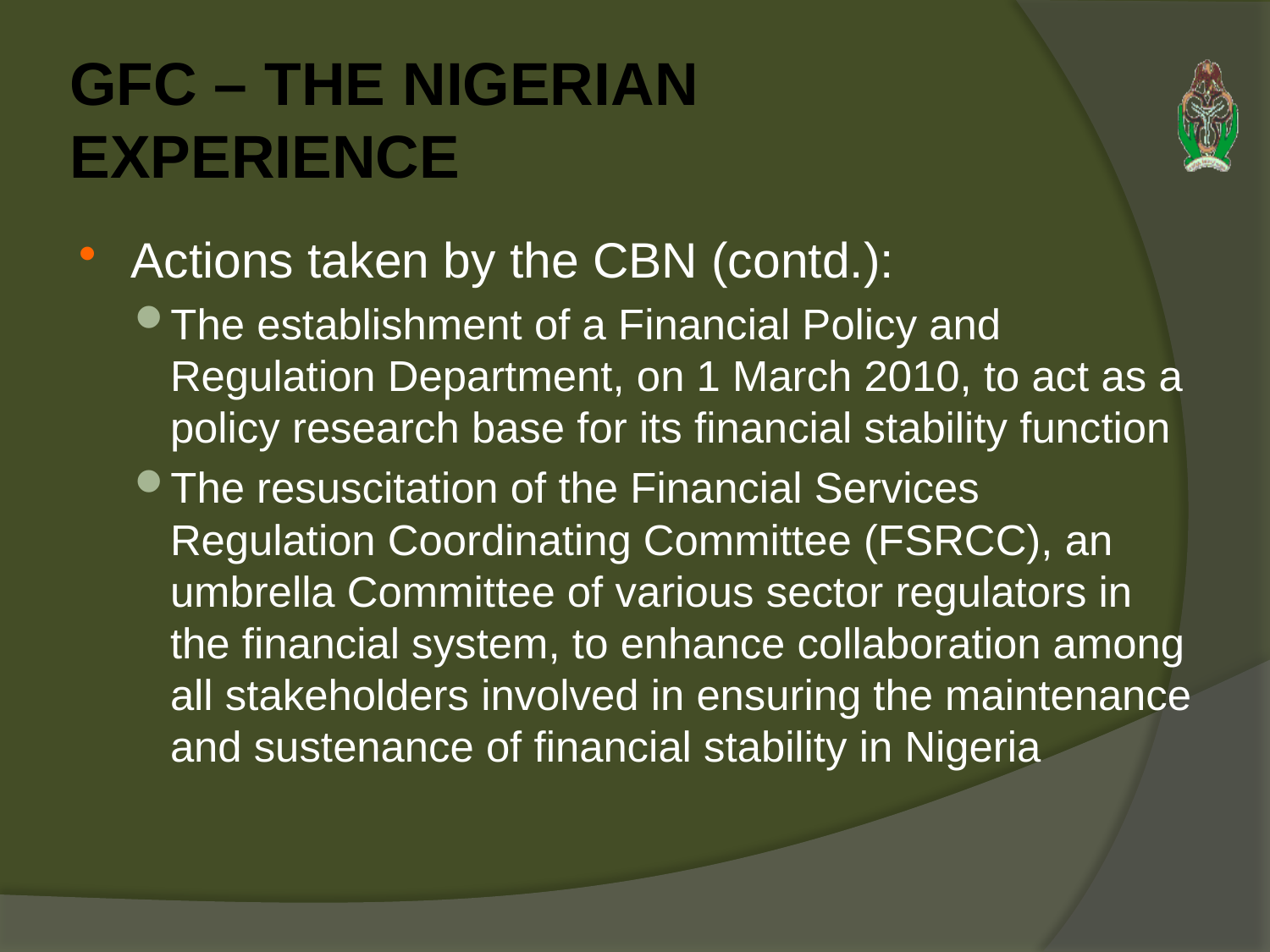

# GFC – THE NIGERIAN EXPERIENCE
Actions taken by the CBN (contd.):
The establishment of a Financial Policy and Regulation Department, on 1 March 2010, to act as a policy research base for its financial stability function
The resuscitation of the Financial Services Regulation Coordinating Committee (FSRCC), an umbrella Committee of various sector regulators in the financial system, to enhance collaboration among all stakeholders involved in ensuring the maintenance and sustenance of financial stability in Nigeria